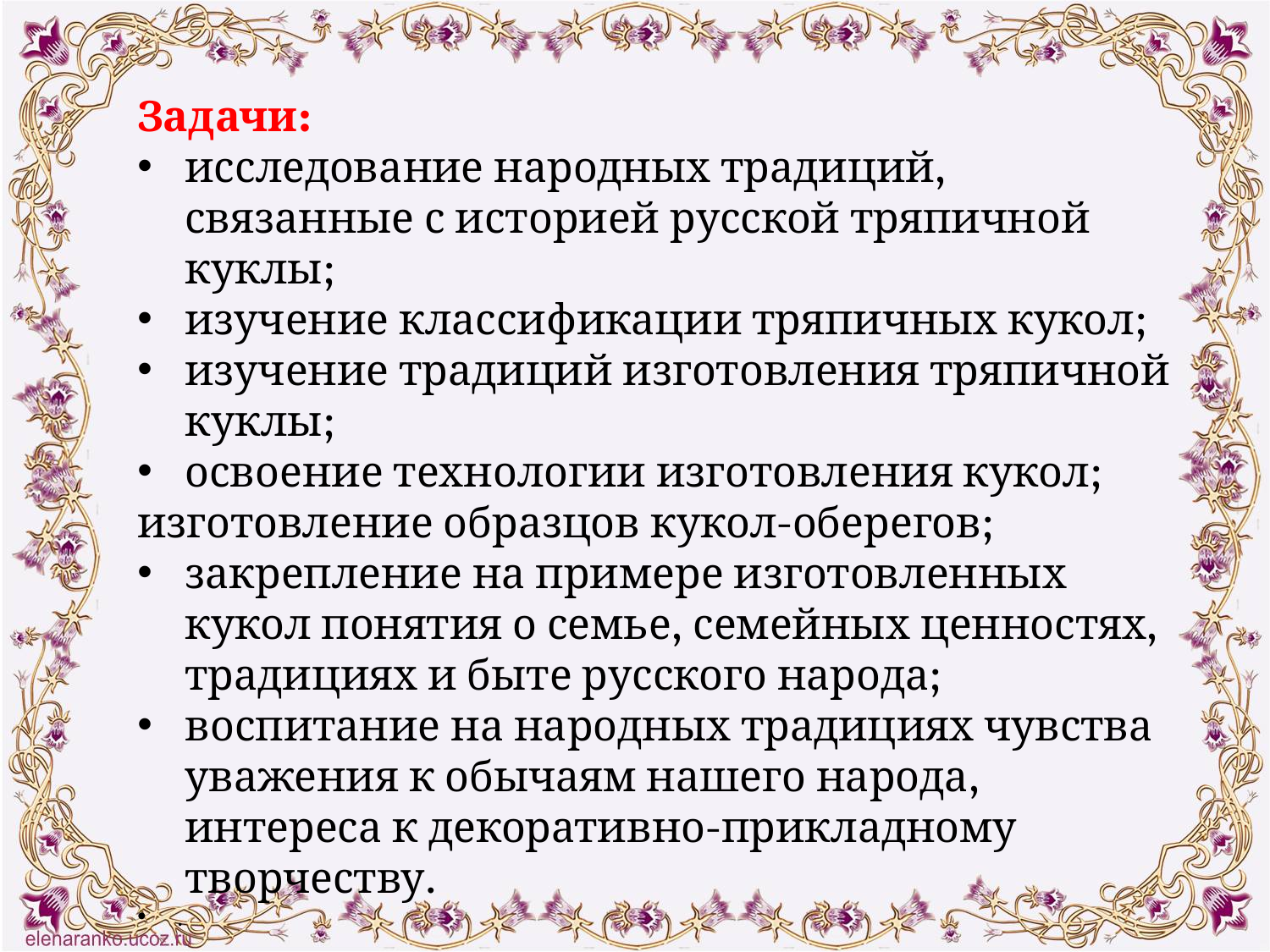

Задачи:
исследование народных традиций, связанные с историей русской тряпичной куклы;
изучение классификации тряпичных кукол;
изучение традиций изготовления тряпичной куклы;
освоение технологии изготовления кукол;
изготовление образцов кукол-оберегов;
закрепление на примере изготовленных кукол понятия о семье, семейных ценностях, традициях и быте русского народа;
воспитание на народных традициях чувства уважения к обычаям нашего народа, интереса к декоративно-прикладному творчеству.
.